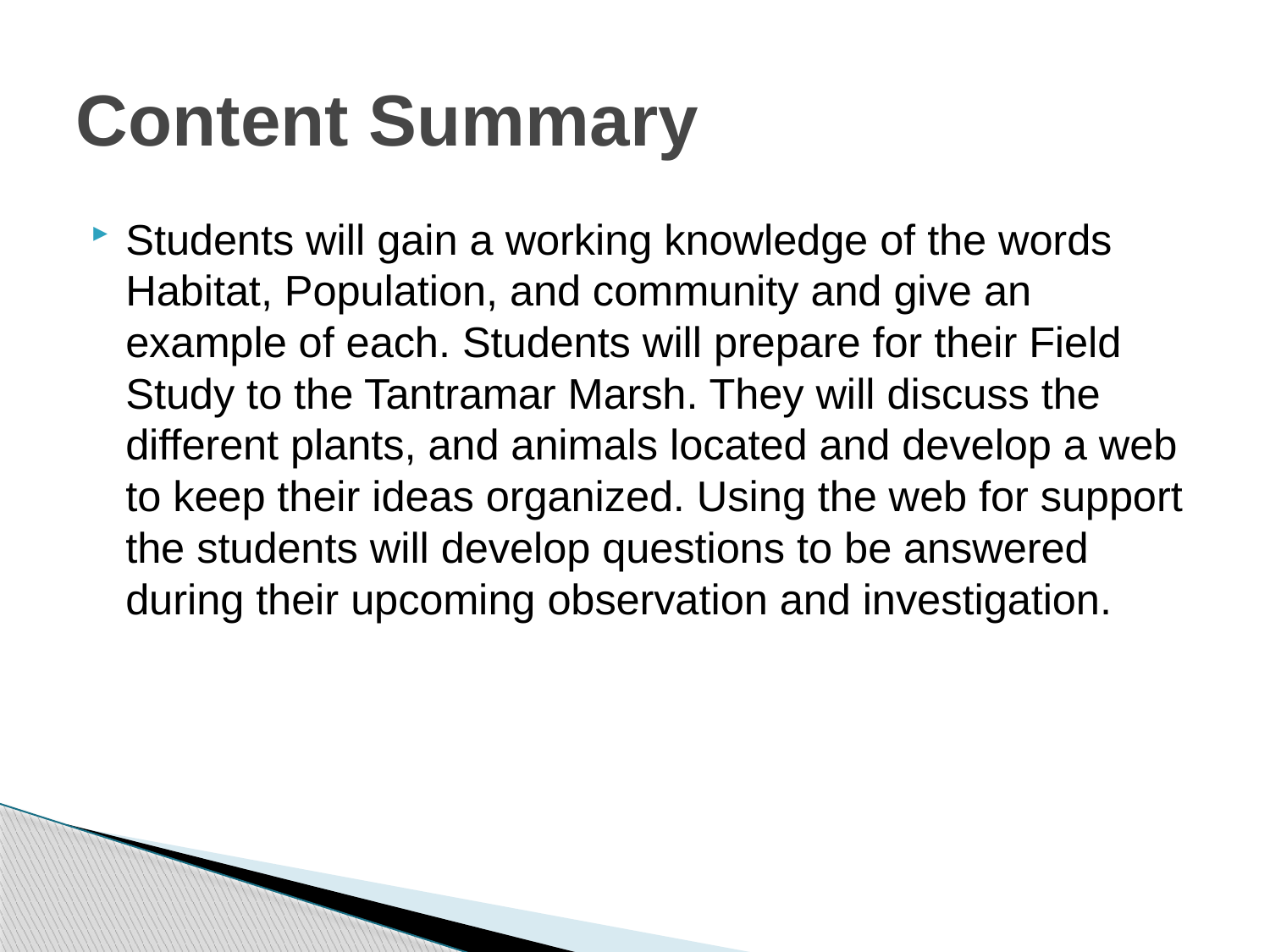

# Content Summary
Students will gain a working knowledge of the words Habitat, Population, and community and give an example of each. Students will prepare for their Field Study to the Tantramar Marsh. They will discuss the different plants, and animals located and develop a web to keep their ideas organized. Using the web for support the students will develop questions to be answered during their upcoming observation and investigation.